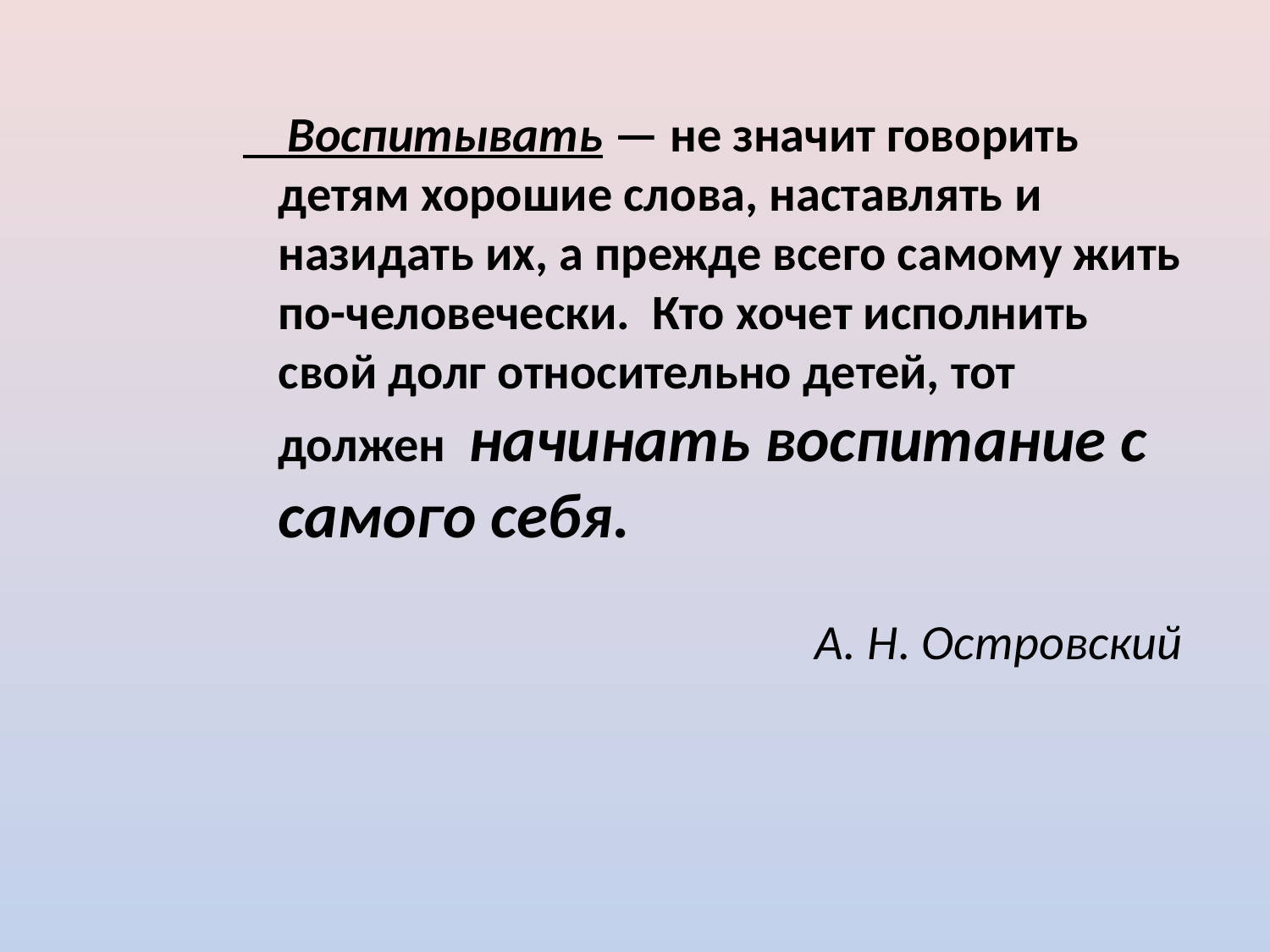

Воспитывать — не значит говорить детям хорошие слова, наставлять и назидать их, а прежде всего самому жить по-человечески.  Кто хочет исполнить свой долг относительно детей, тот должен  начинать воспитание с самого себя.

А. Н. Островский